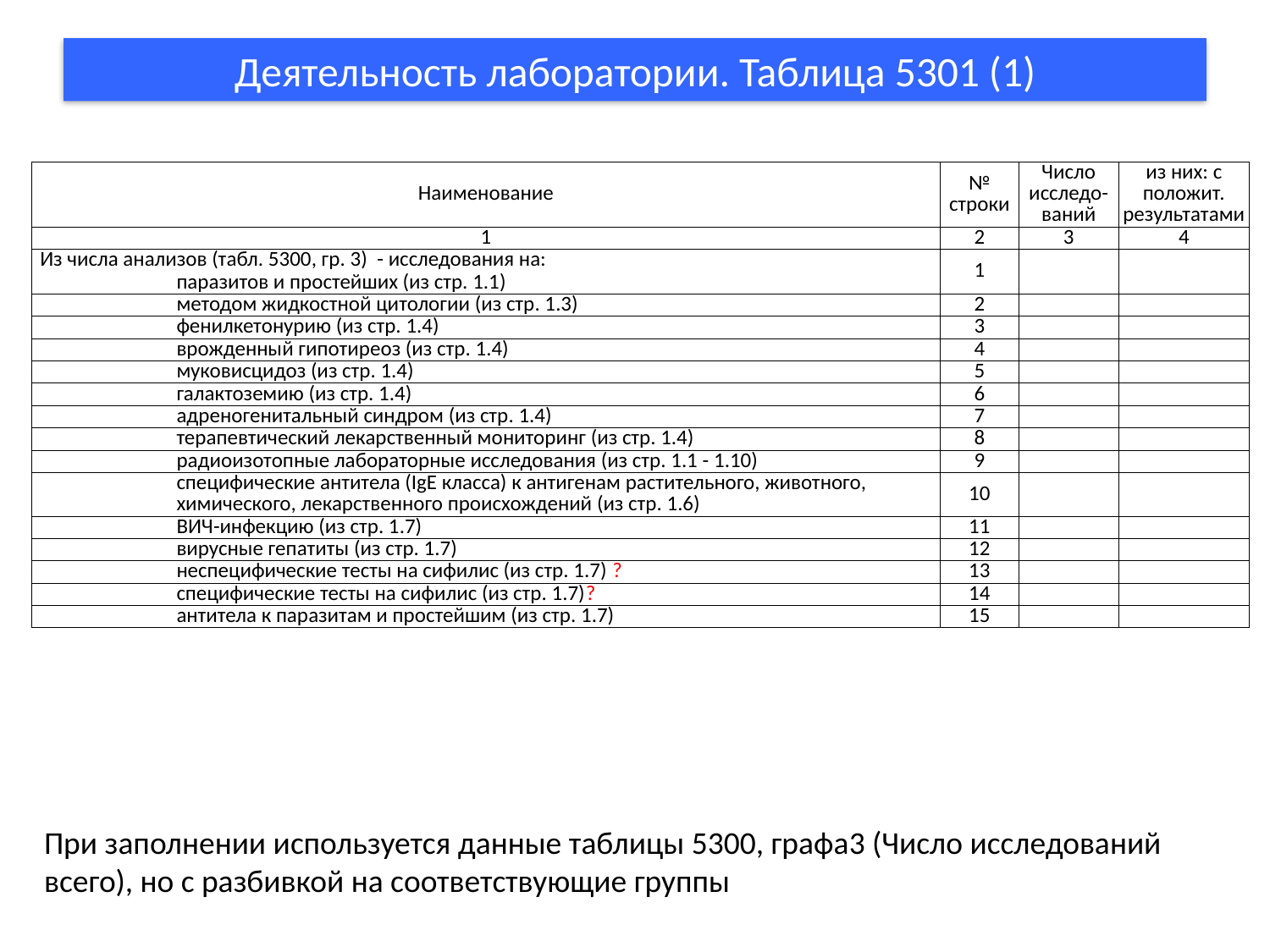

# Деятельность лаборатории. Таблица 5301 (1)
| Наименование |  | № строки | Число исследо-ваний | из них: с положит. результатами |
| --- | --- | --- | --- | --- |
| 1 |  | 2 | 3 | 4 |
|  | Из числа анализов (табл. 5300, гр. 3) - исследования на: | 1 |  |  |
|  | паразитов и простейших (из стр. 1.1) |  |  |  |
|  | методом жидкостной цитологии (из стр. 1.3) | 2 |  |  |
|  | фенилкетонурию (из стр. 1.4) | 3 |  |  |
|  | врожденный гипотиреоз (из стр. 1.4) | 4 |  |  |
|  | муковисцидоз (из стр. 1.4) | 5 |  |  |
|  | галактоземию (из стр. 1.4) | 6 |  |  |
|  | адреногенитальный синдром (из стр. 1.4) | 7 |  |  |
|  | терапевтический лекарственный мониторинг (из стр. 1.4) | 8 |  |  |
|  | радиоизотопные лабораторные исследования (из стр. 1.1 - 1.10) | 9 |  |  |
|  | специфические антитела (IgE класса) к антигенам растительного, животного, химического, лекарственного происхождений (из стр. 1.6) | 10 |  |  |
|  | ВИЧ-инфекцию (из стр. 1.7) | 11 |  |  |
|  | вирусные гепатиты (из стр. 1.7) | 12 |  |  |
|  | неспецифические тесты на сифилис (из стр. 1.7) ? | 13 |  |  |
|  | специфические тесты на сифилис (из стр. 1.7)? | 14 |  |  |
|  | антитела к паразитам и простейшим (из стр. 1.7) | 15 |  |  |
При заполнении используется данные таблицы 5300, графа3 (Число исследований всего), но с разбивкой на соответствующие группы